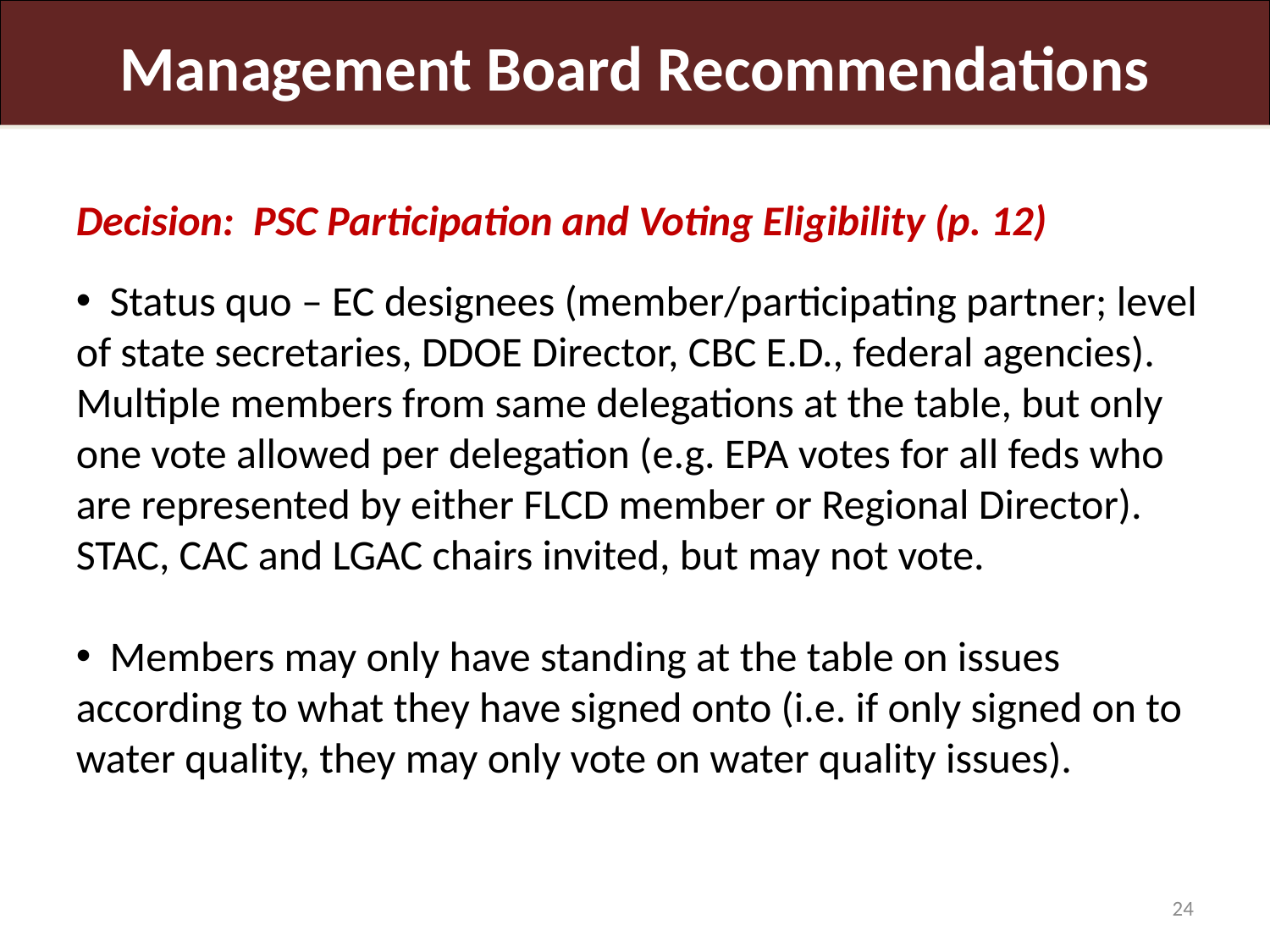

Management Board Recommendations

Decision:  PSC Participation and Voting Eligibility (p. 12)

  Status quo – EC designees (member/participating partner; level of state secretaries, DDOE Director, CBC E.D., federal agencies).  Multiple members from same delegations at the table, but only one vote allowed per delegation (e.g. EPA votes for all feds who are represented by either FLCD member or Regional Director).  STAC, CAC and LGAC chairs invited, but may not vote.

  Members may only have standing at the table on issues according to what they have signed onto (i.e. if only signed on to water quality, they may only vote on water quality issues).

24